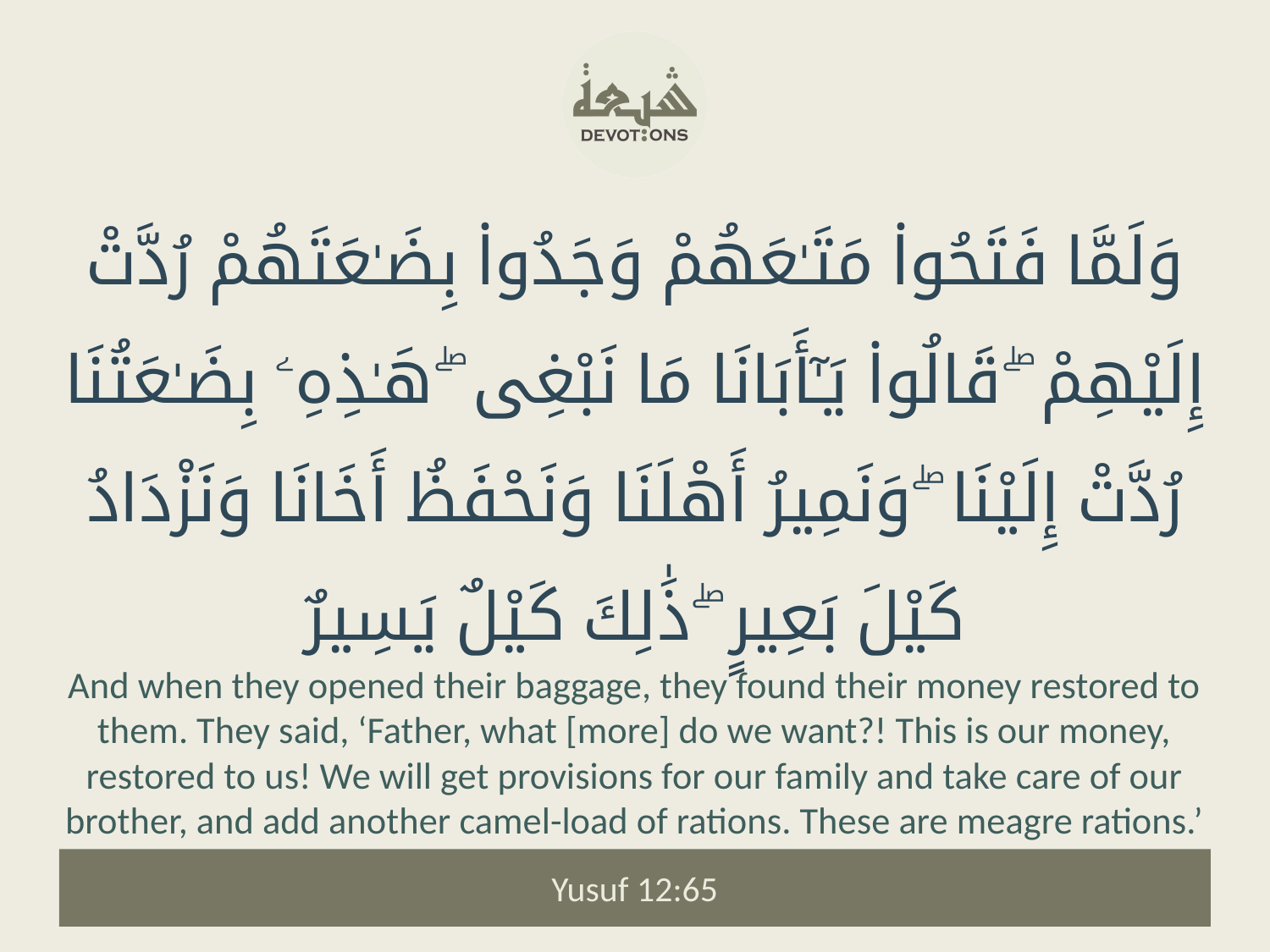

وَلَمَّا فَتَحُوا۟ مَتَـٰعَهُمْ وَجَدُوا۟ بِضَـٰعَتَهُمْ رُدَّتْ إِلَيْهِمْ ۖ قَالُوا۟ يَـٰٓأَبَانَا مَا نَبْغِى ۖ هَـٰذِهِۦ بِضَـٰعَتُنَا رُدَّتْ إِلَيْنَا ۖ وَنَمِيرُ أَهْلَنَا وَنَحْفَظُ أَخَانَا وَنَزْدَادُ كَيْلَ بَعِيرٍ ۖ ذَٰلِكَ كَيْلٌ يَسِيرٌ
And when they opened their baggage, they found their money restored to them. They said, ‘Father, what [more] do we want?! This is our money, restored to us! We will get provisions for our family and take care of our brother, and add another camel-load of rations. These are meagre rations.’
Yusuf 12:65